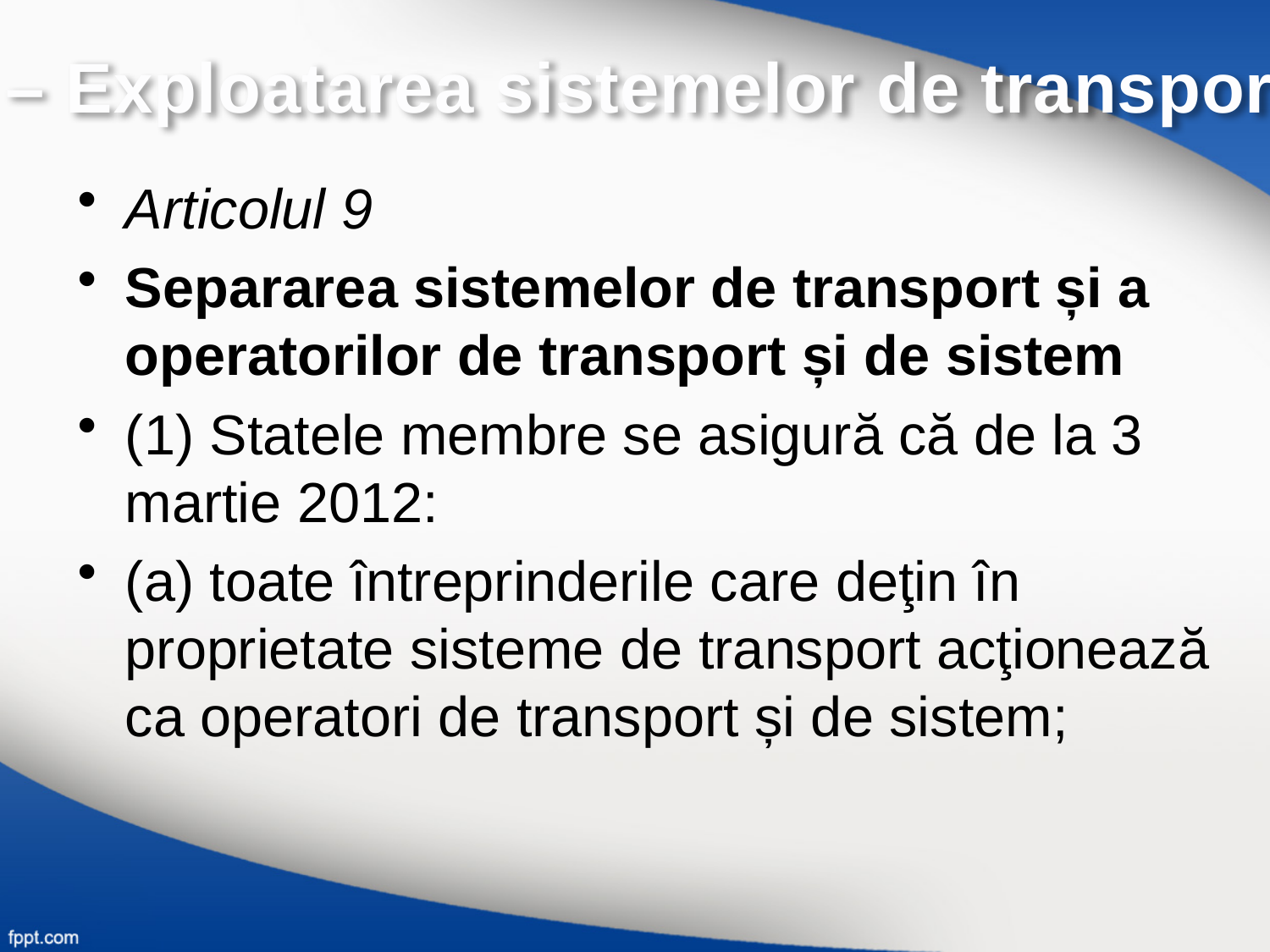

IV – Exploatarea sistemelor de transport
Articolul 9
Separarea sistemelor de transport și a operatorilor de transport și de sistem
(1) Statele membre se asigură că de la 3 martie 2012:
(a) toate întreprinderile care deţin în proprietate sisteme de transport acţionează ca operatori de transport și de sistem;